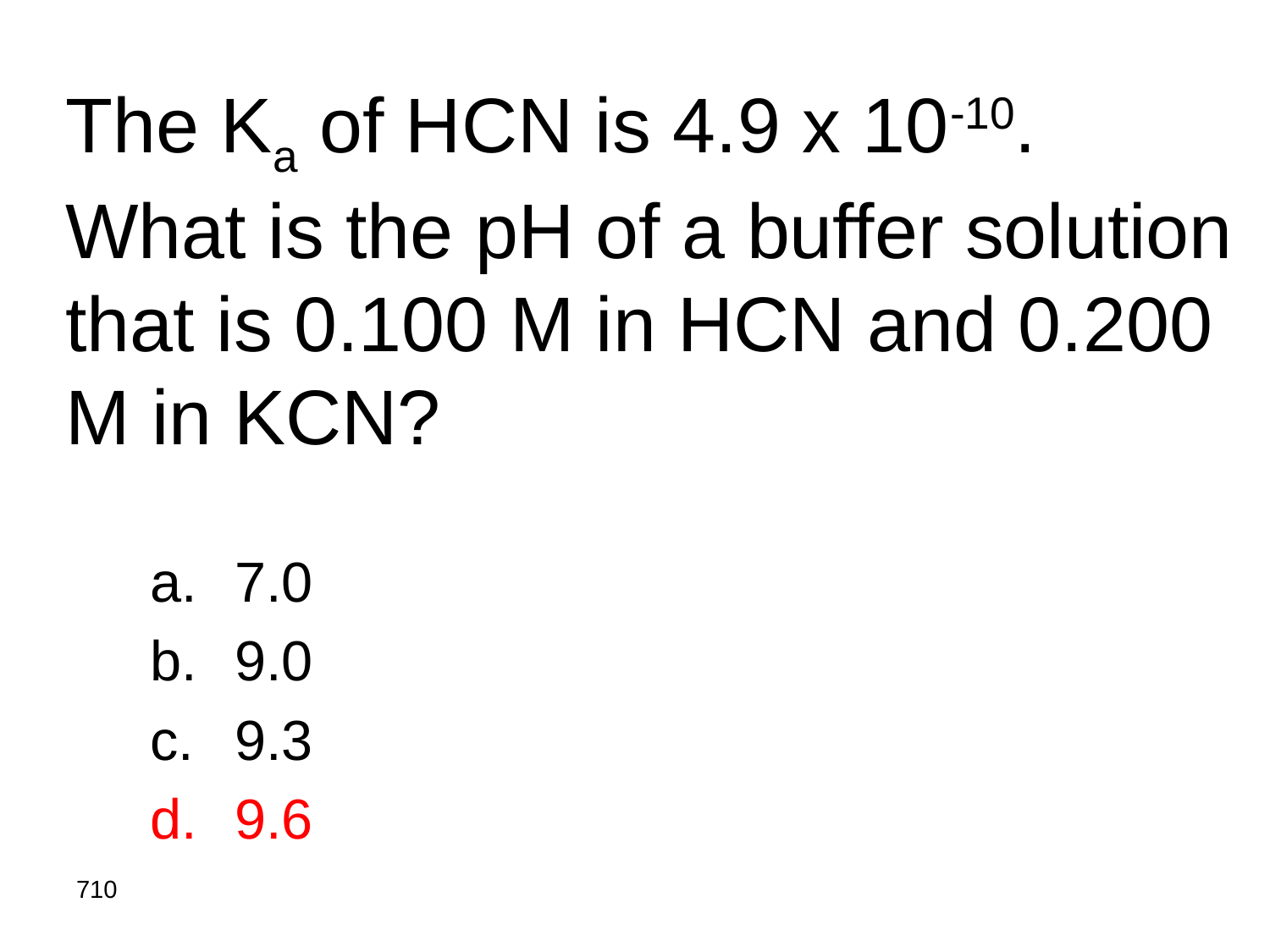

# The Ka of HCN is 4.9 x 10-10.  What is the pH of a buffer solution that is 0.100 M in HCN and 0.200 M in KCN?
7.0
9.0
9.3
9.6
710